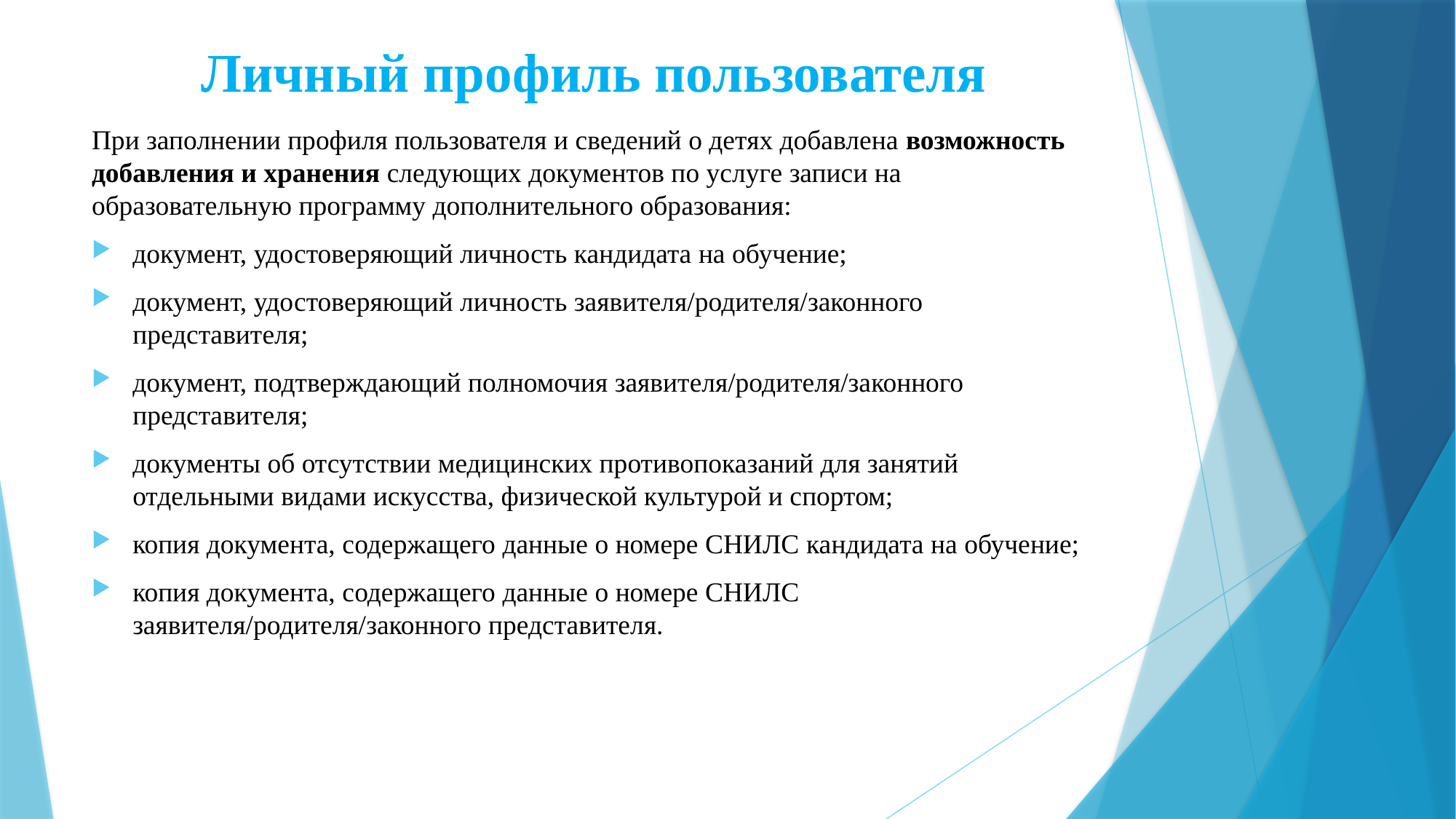

# Личный профиль пользователя
При заполнении профиля пользователя и сведений о детях добавлена возможность добавления и хранения следующих документов по услуге записи на образовательную программу дополнительного образования:
документ, удостоверяющий личность кандидата на обучение;
документ, удостоверяющий личность заявителя/родителя/законного представителя;
документ, подтверждающий полномочия заявителя/родителя/законного представителя;
документы об отсутствии медицинских противопоказаний для занятий отдельными видами искусства, физической культурой и спортом;
копия документа, содержащего данные о номере СНИЛС кандидата на обучение;
копия документа, содержащего данные о номере СНИЛС заявителя/родителя/законного представителя.